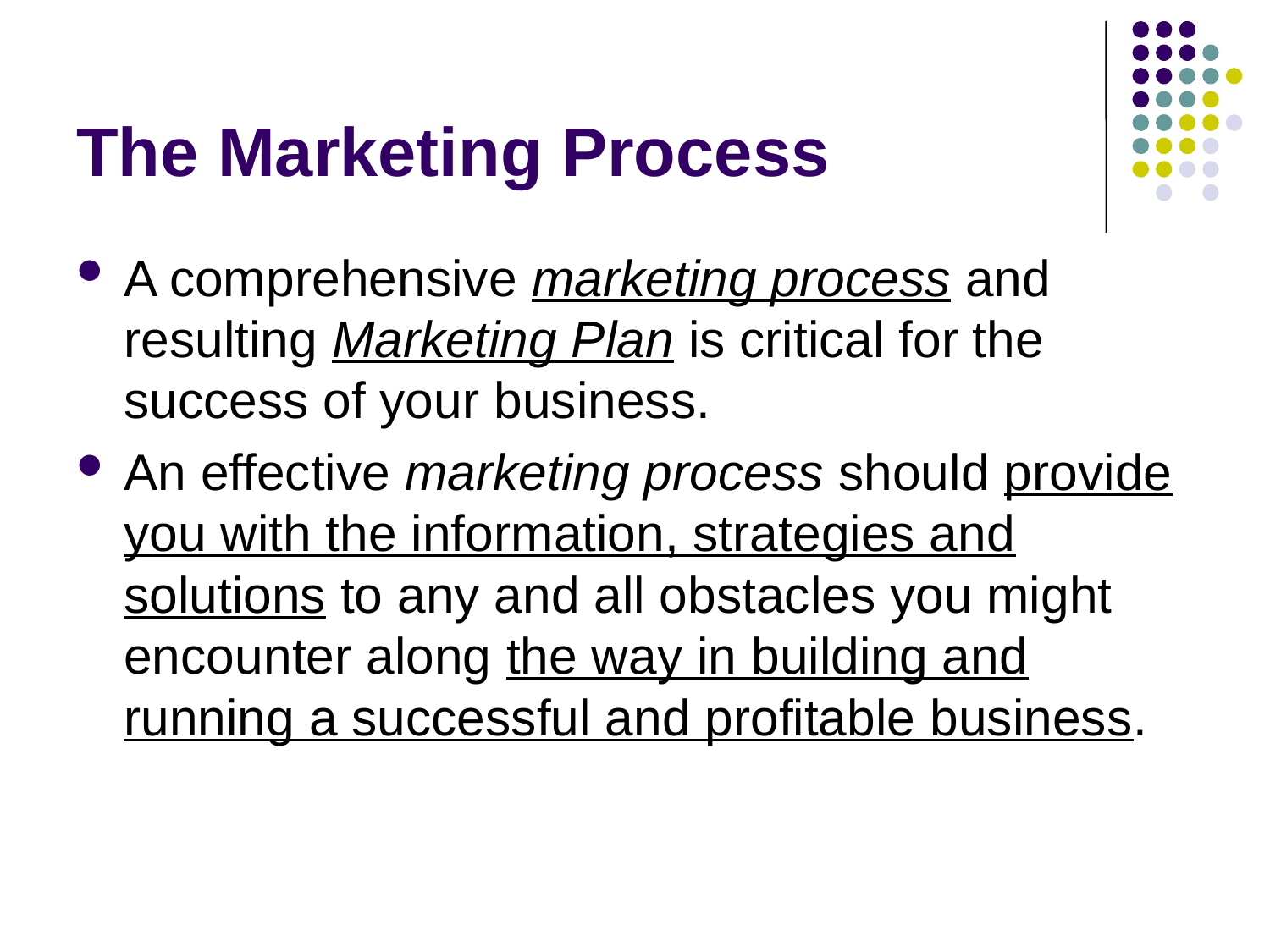

# The Marketing Process
A comprehensive marketing process and resulting Marketing Plan is critical for the success of your business.
An effective marketing process should provide you with the information, strategies and solutions to any and all obstacles you might encounter along the way in building and running a successful and profitable business.